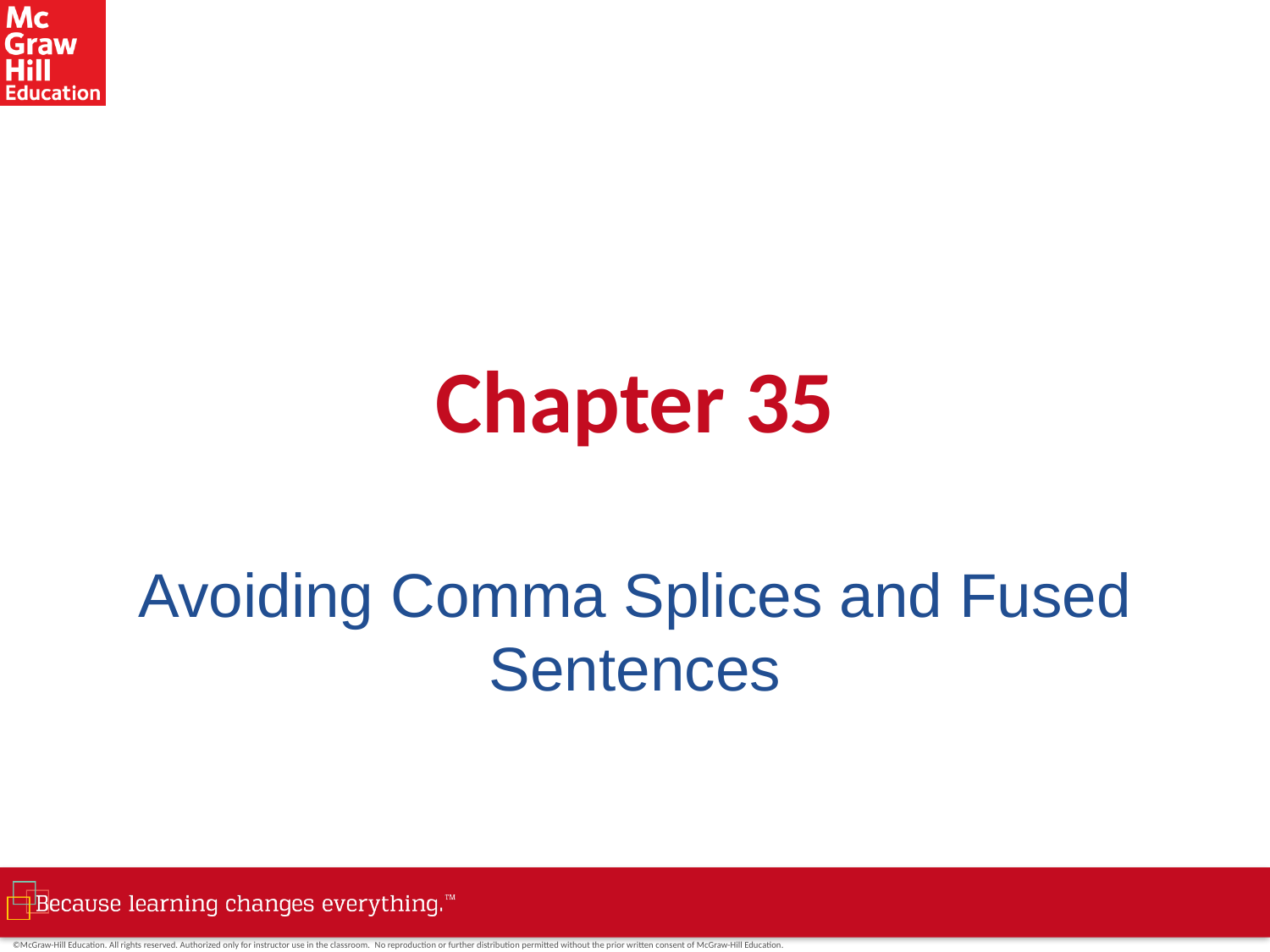

# Chapter 35
Avoiding Comma Splices and Fused Sentences